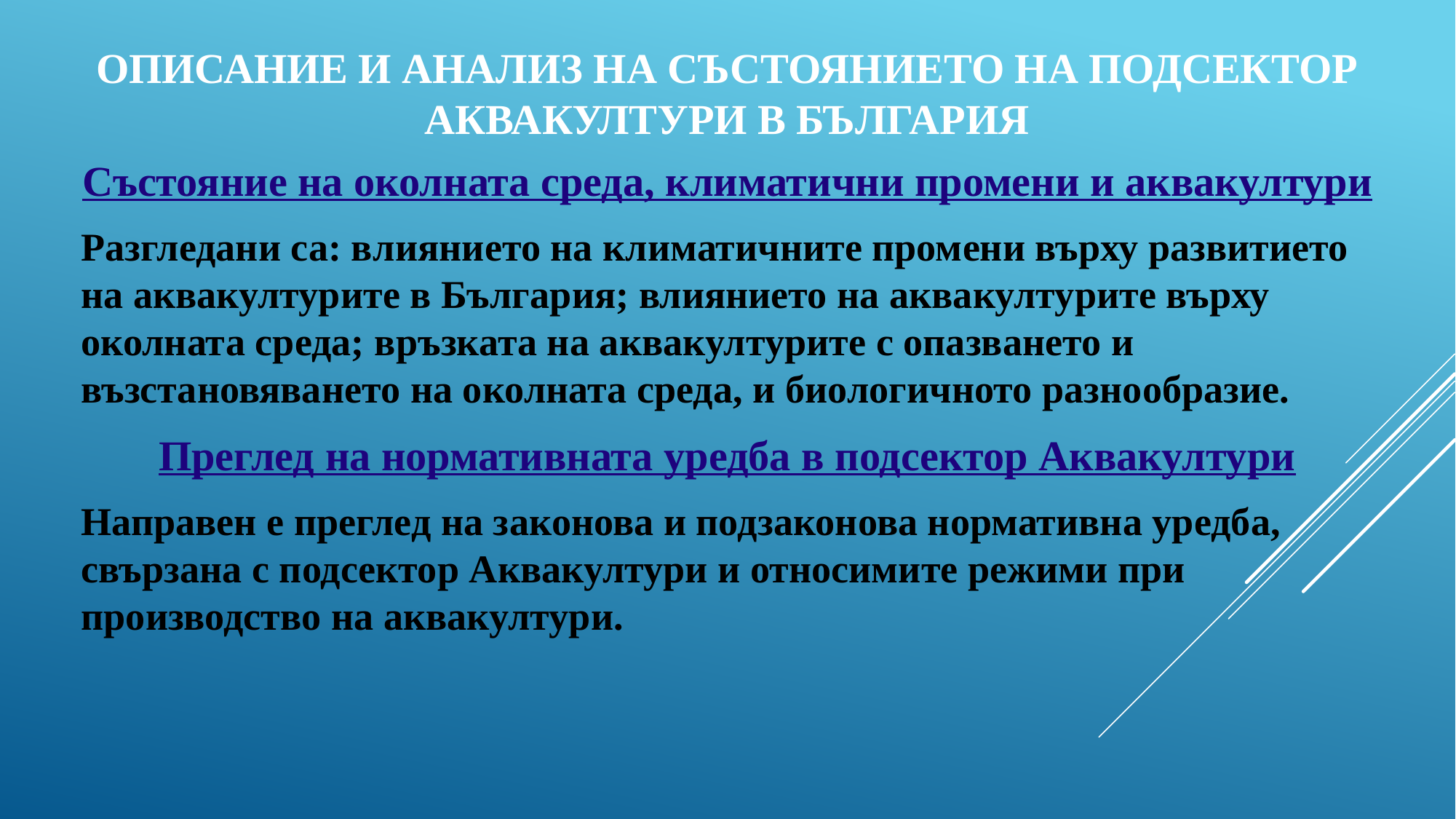

# Описание и анализ на състоянието на подсектор Аквакултури в България
Състояние на околната среда, климатични промени и аквакултури
Разгледани са: влиянието на климатичните промени върху развитието на аквакултурите в България; влиянието на аквакултурите върху околната среда; връзката на аквакултурите с опазването и възстановяването на околната среда, и биологичното разнообразие.
Преглед на нормативната уредба в подсектор Аквакултури
Направен е преглед на законова и подзаконова нормативна уредба, свързана с подсектор Аквакултури и относимите режими при производство на аквакултури.